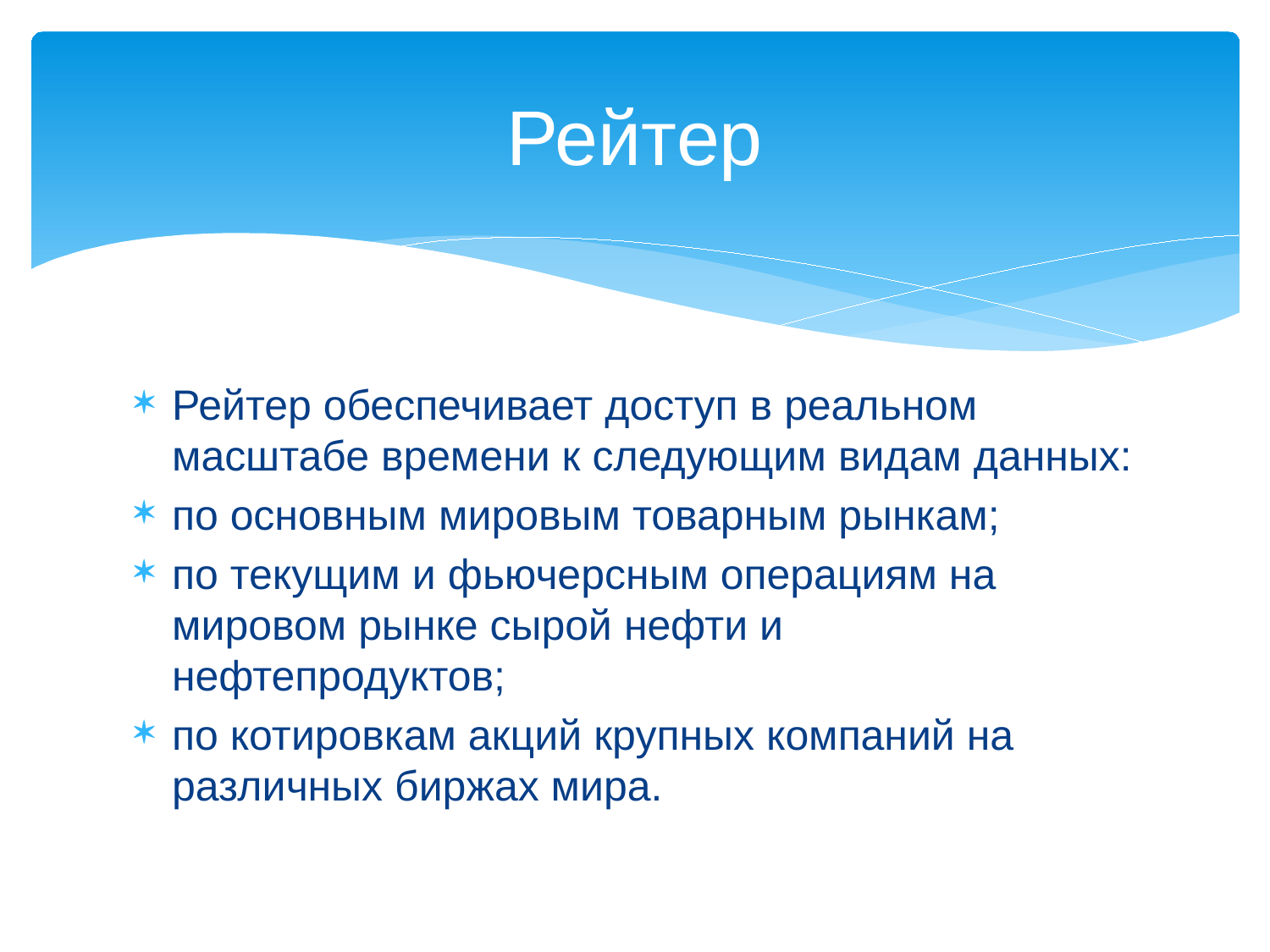

# Рейтер
Рейтер обеспечивает доступ в реальном масштабе времени к следующим видам данных:
по основным мировым товарным рынкам;
по текущим и фьючерсным операциям на мировом рынке сырой нефти и
нефтепродуктов;
по котировкам акций крупных компаний на различных биржах мира.